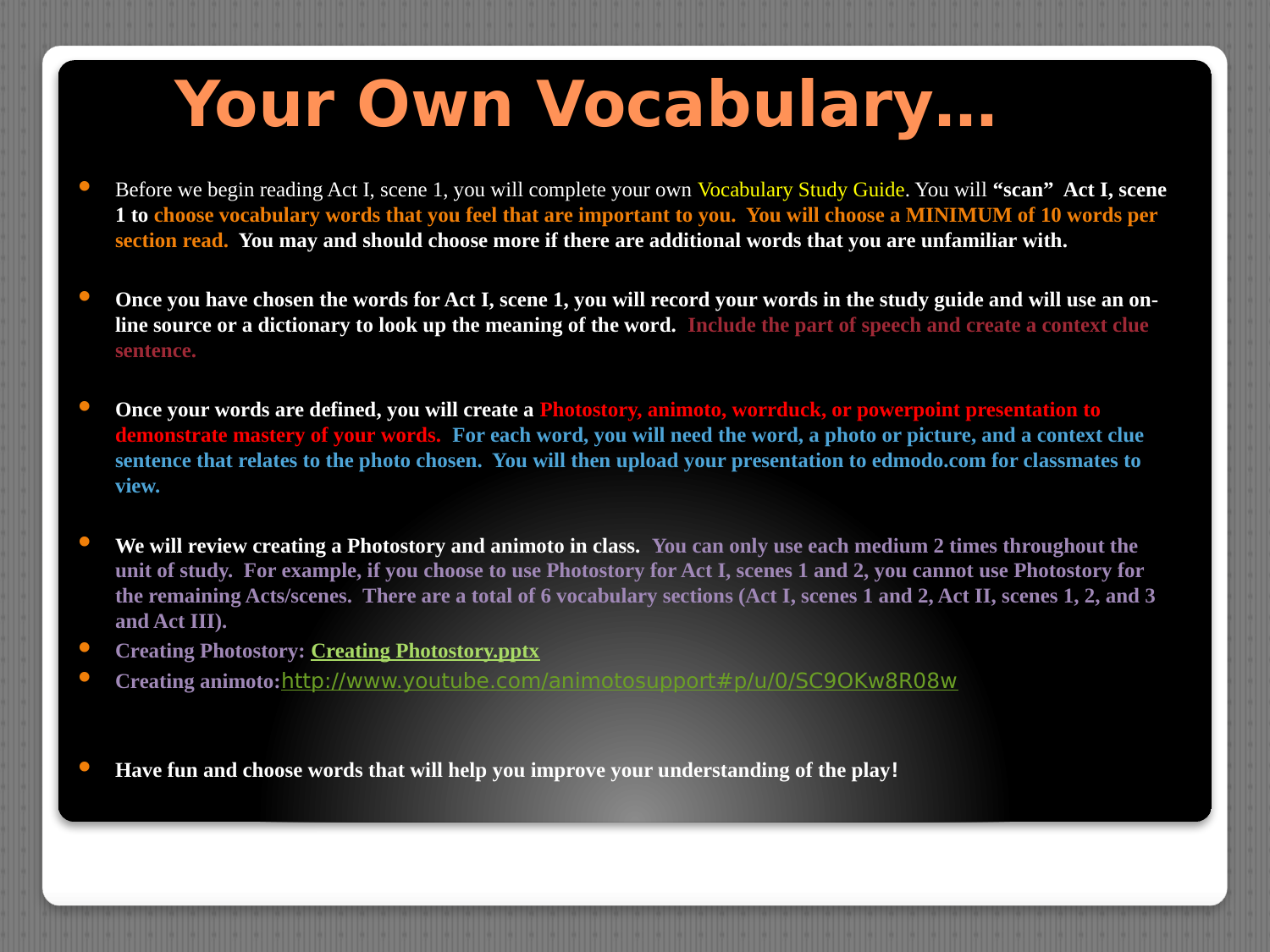

# Your Own Vocabulary…

Before we begin reading Act I, scene 1, you will complete your own Vocabulary Study Guide. You will “scan”  Act I, scene 1 to choose vocabulary words that you feel that are important to you.  You will choose a MINIMUM of 10 words per section read.  You may and should choose more if there are additional words that you are unfamiliar with.

Once you have chosen the words for Act I, scene 1, you will record your words in the study guide and will use an on-line source or a dictionary to look up the meaning of the word.  Include the part of speech and create a context clue sentence.

Once your words are defined, you will create a Photostory, animoto, worrduck, or powerpoint presentation to demonstrate mastery of your words.  For each word, you will need the word, a photo or picture, and a context clue sentence that relates to the photo chosen.  You will then upload your presentation to edmodo.com for classmates to view.

We will review creating a Photostory and animoto in class.  You can only use each medium 2 times throughout the unit of study.  For example, if you choose to use Photostory for Act I, scenes 1 and 2, you cannot use Photostory for the remaining Acts/scenes.  There are a total of 6 vocabulary sections (Act I, scenes 1 and 2, Act II, scenes 1, 2, and 3 and Act III).
Creating Photostory: Creating Photostory.pptx
Creating animoto:http://www.youtube.com/animotosupport#p/u/0/SC9OKw8R08w

Have fun and choose words that will help you improve your understanding of the play!